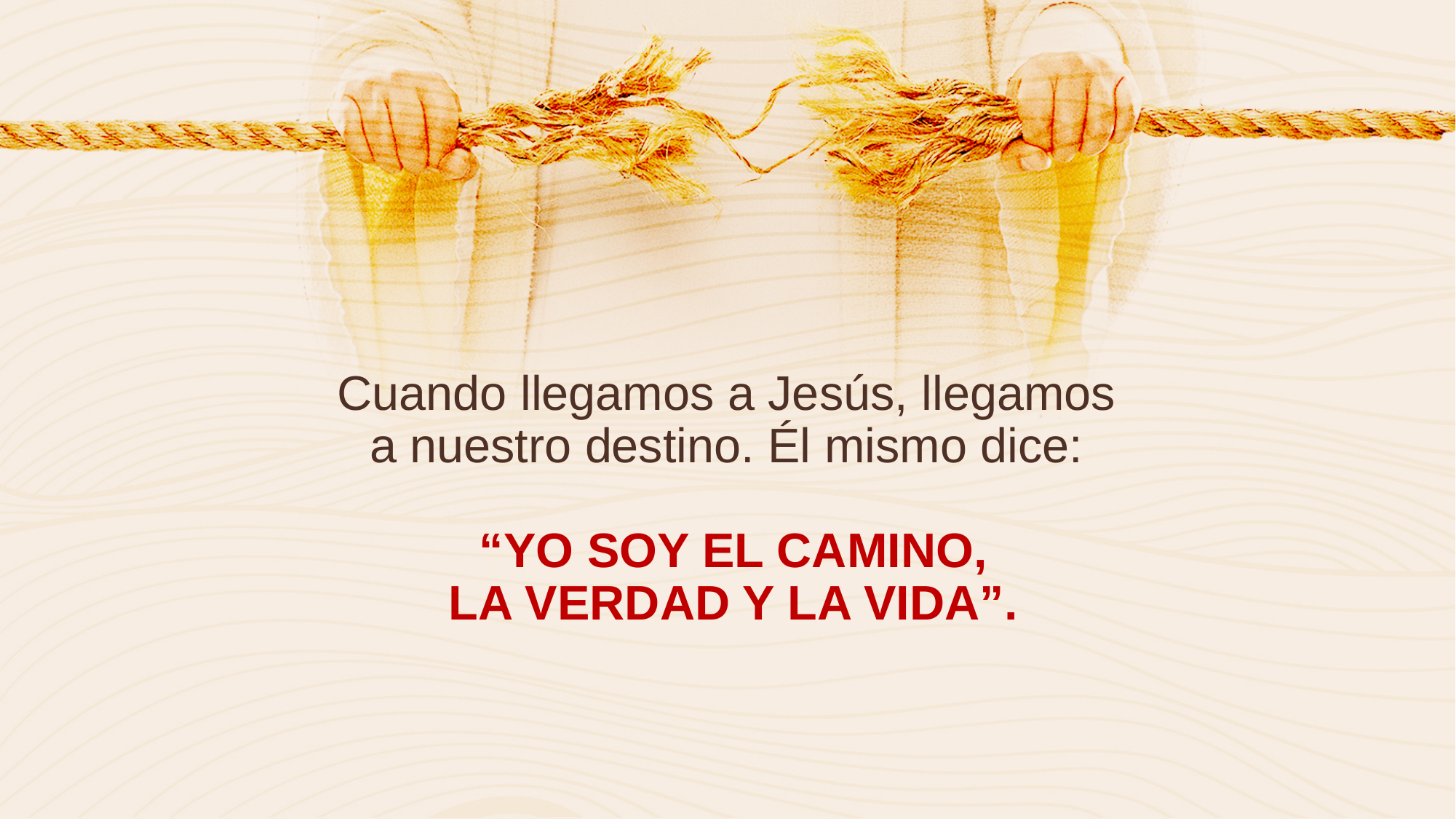

Cuando llegamos a Jesús, llegamos
a nuestro destino. Él mismo dice:

“YO SOY EL CAMINO,
 LA VERDAD Y LA VIDA”.